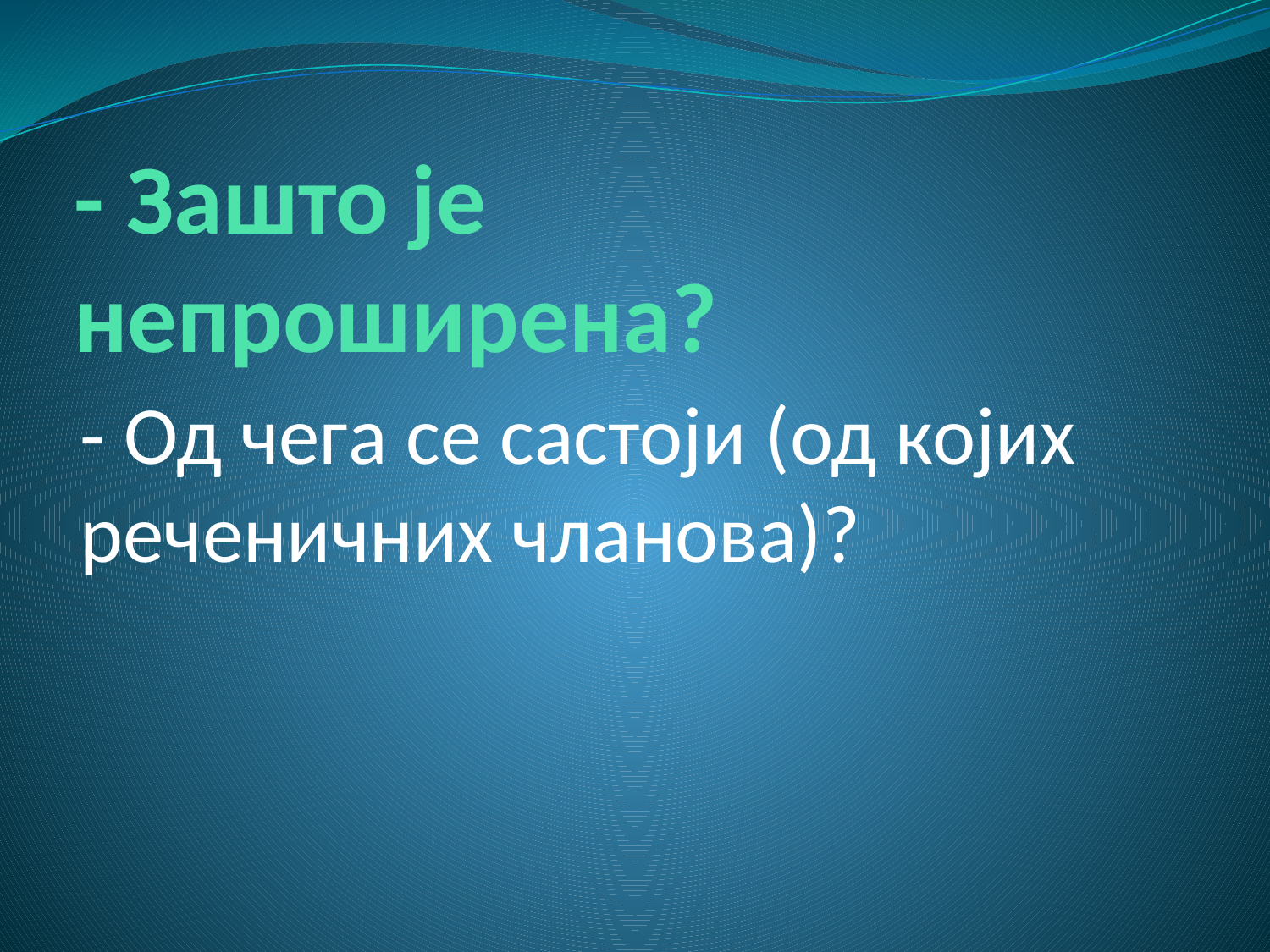

# - Зашто је непроширена?
- Од чега се састоји (од којих реченичних чланова)?